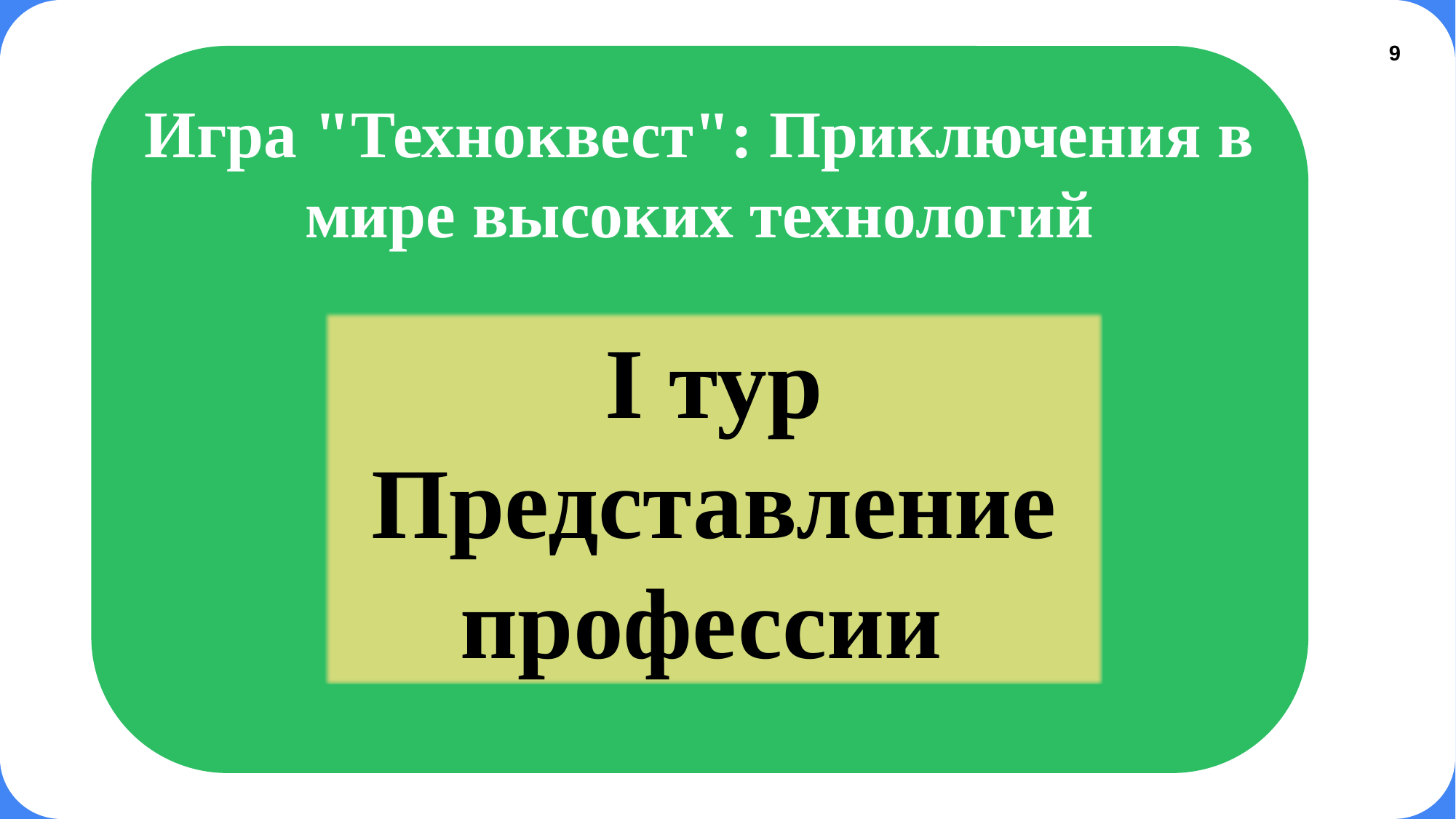

9

Игра "Техноквест": Приключения в мире высоких технологий

I тур
Представление профессии